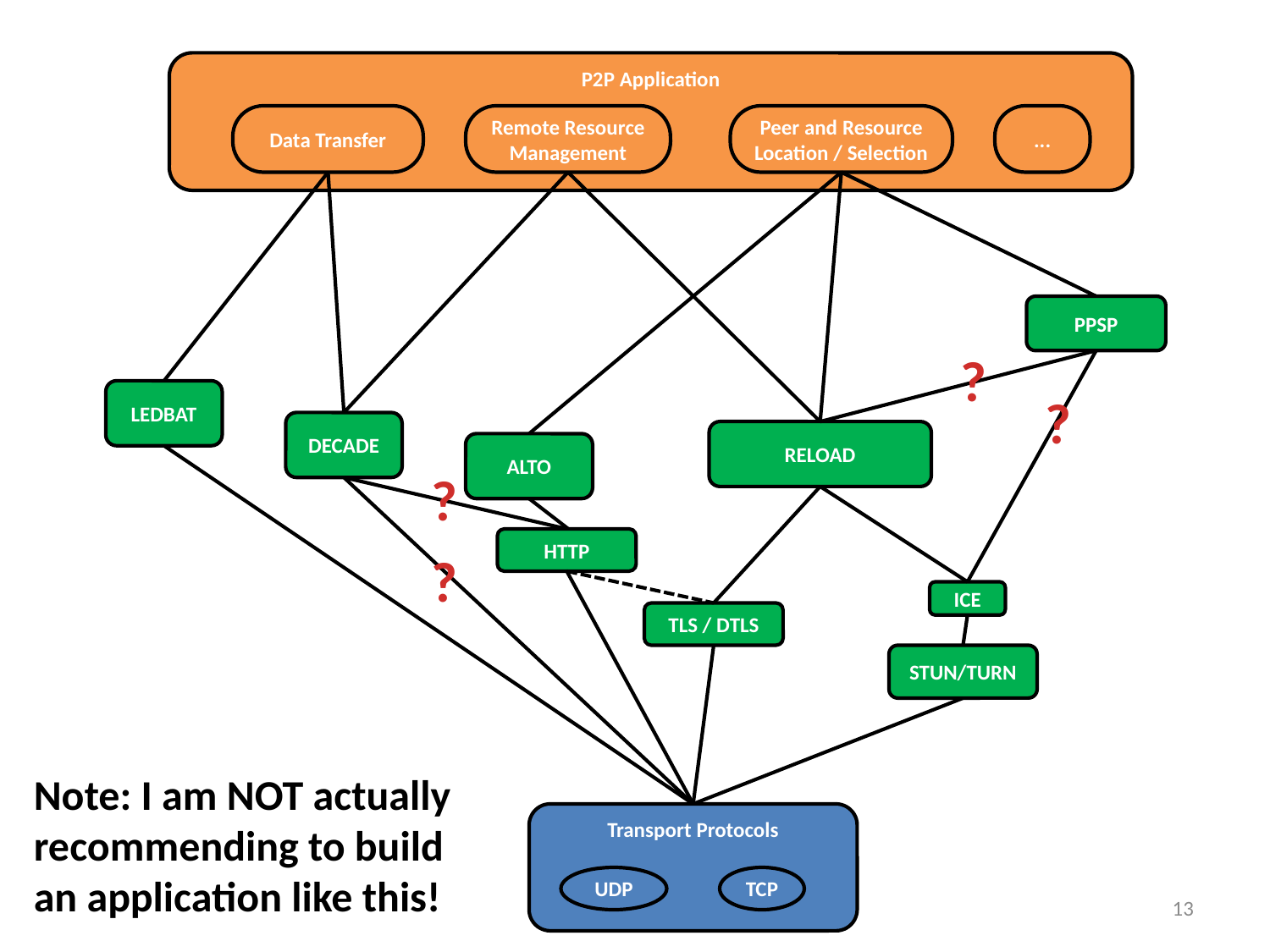

P2P Application
Data Transfer
Remote Resource Management
Peer and Resource Location / Selection
...
PPSP
?
LEDBAT
?
DECADE
RELOAD
ALTO
?
HTTP
?
ICE
TLS / DTLS
STUN/TURN
Note: I am NOT actually recommending to build an application like this!
Transport Protocols
UDP
TCP
13